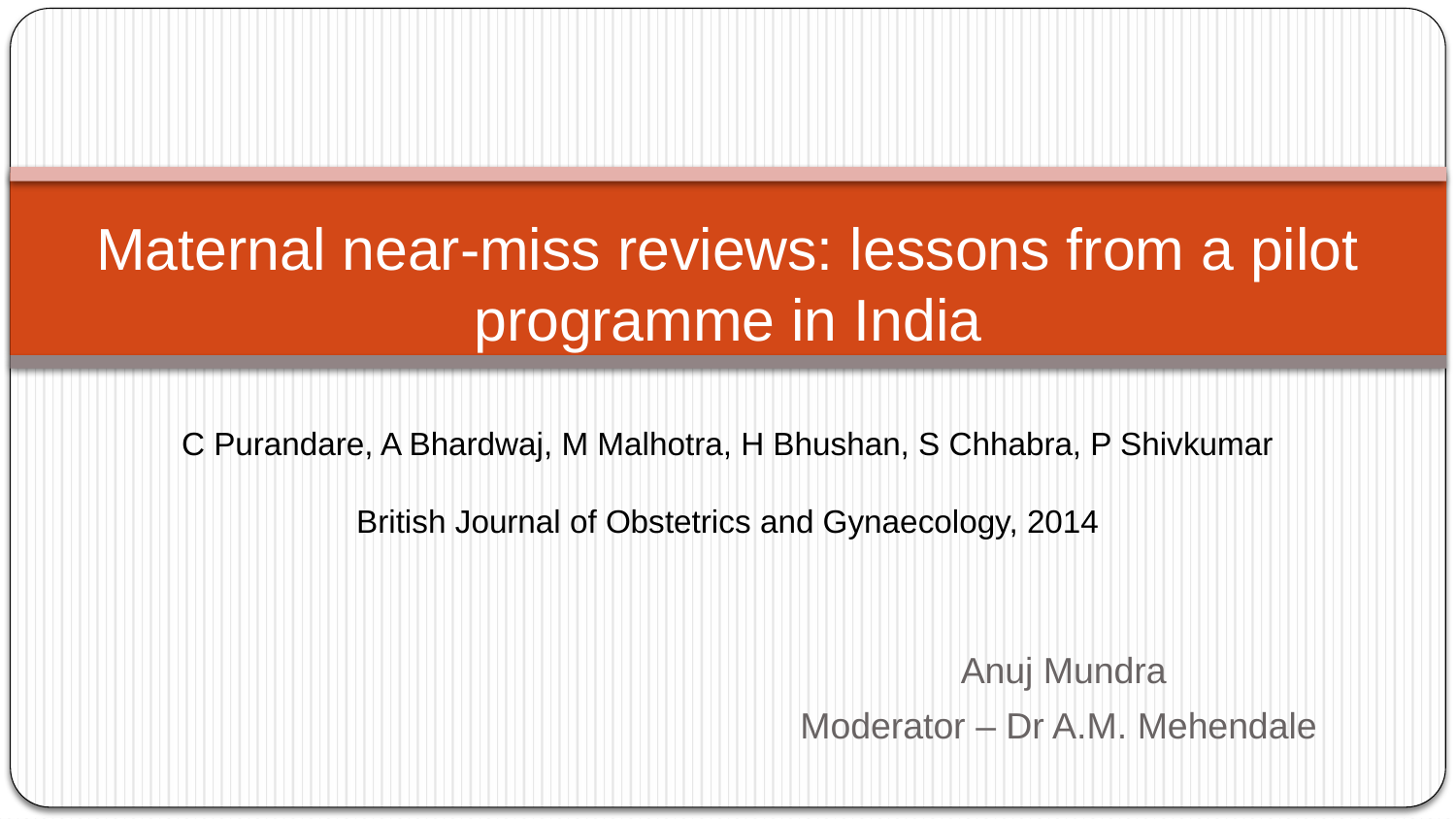

# Maternal near-miss reviews: lessons from a pilot programme in India C Purandare, A Bhardwaj, M Malhotra, H Bhushan, S Chhabra, P Shivkumar British Journal of Obstetrics and Gynaecology, 2014
Anuj Mundra
Moderator – Dr A.M. Mehendale